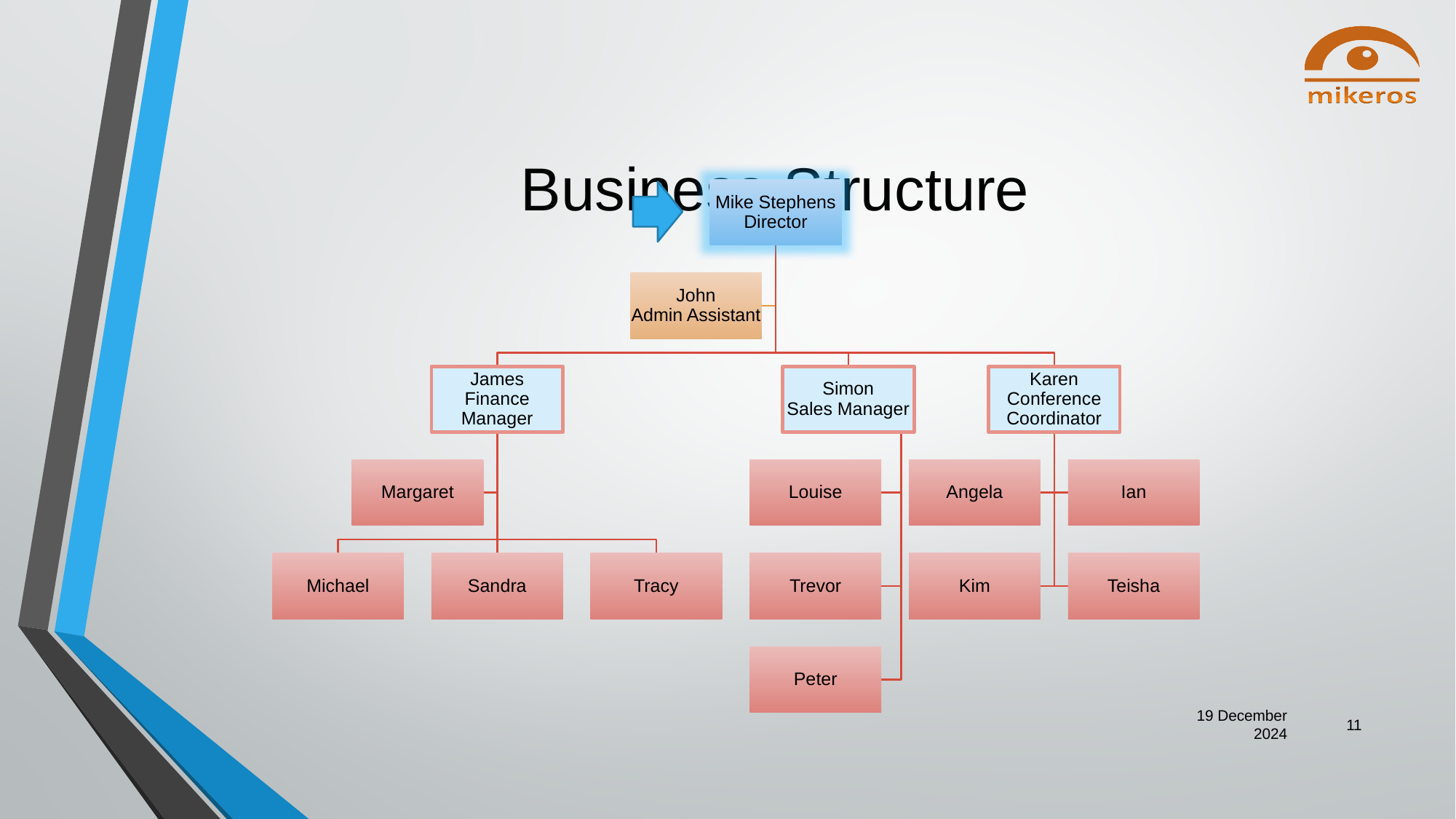

# Business Structure
Mike Stephens
Director
James
Finance Manager
Michael
Sandra
Tracy
Margaret
Simon
Sales Manager
Louise
Trevor
Peter
Karen
Conference Coordinator
Angela
Ian
Kim
Teisha
John
Admin Assistant

19 December 2024
11